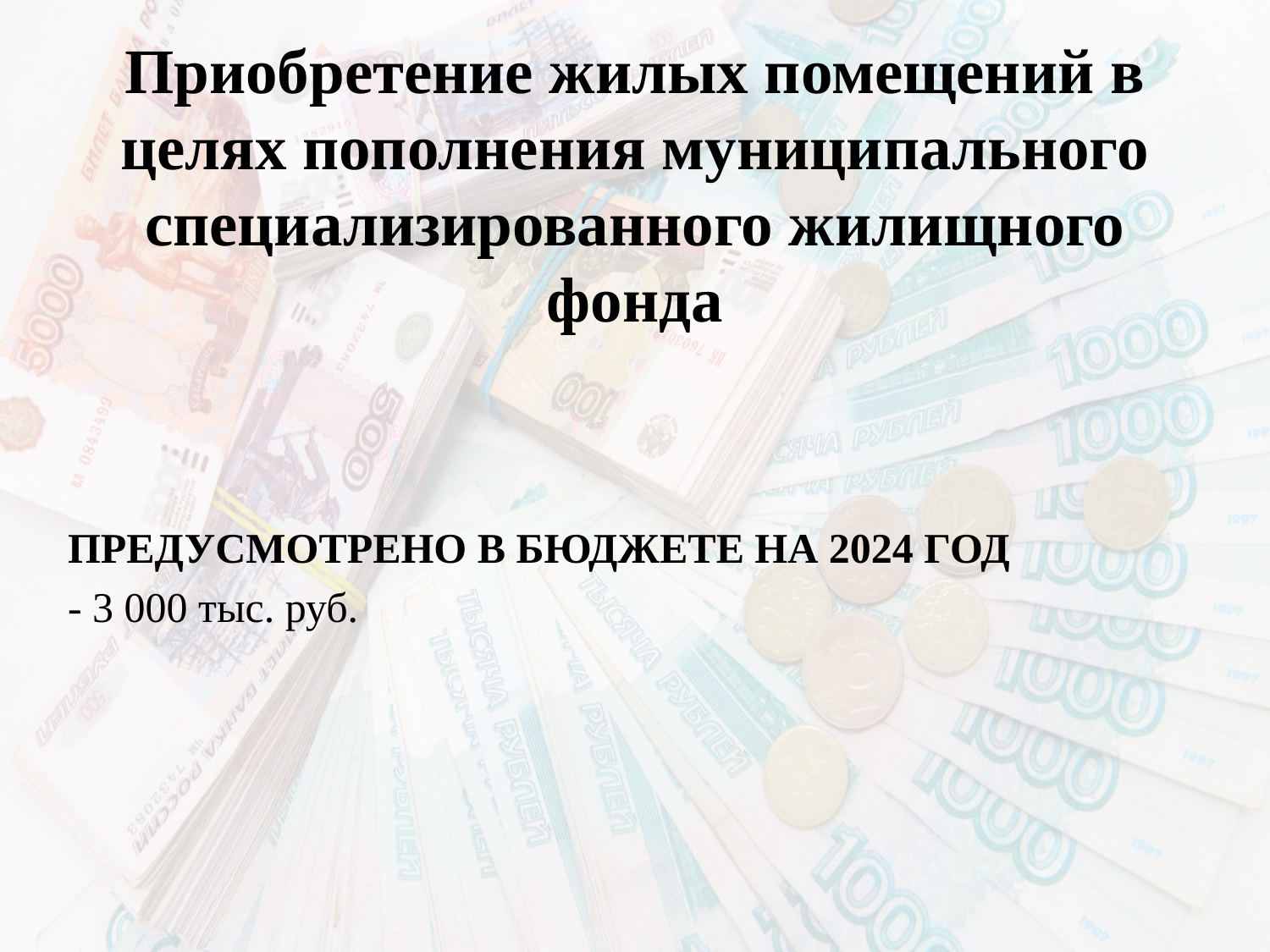

# Приобретение жилых помещений в целях пополнения муниципального специализированного жилищного фонда

ПРЕДУСМОТРЕНО В БЮДЖЕТЕ НА 2024 ГОД
- 3 000 тыс. руб.